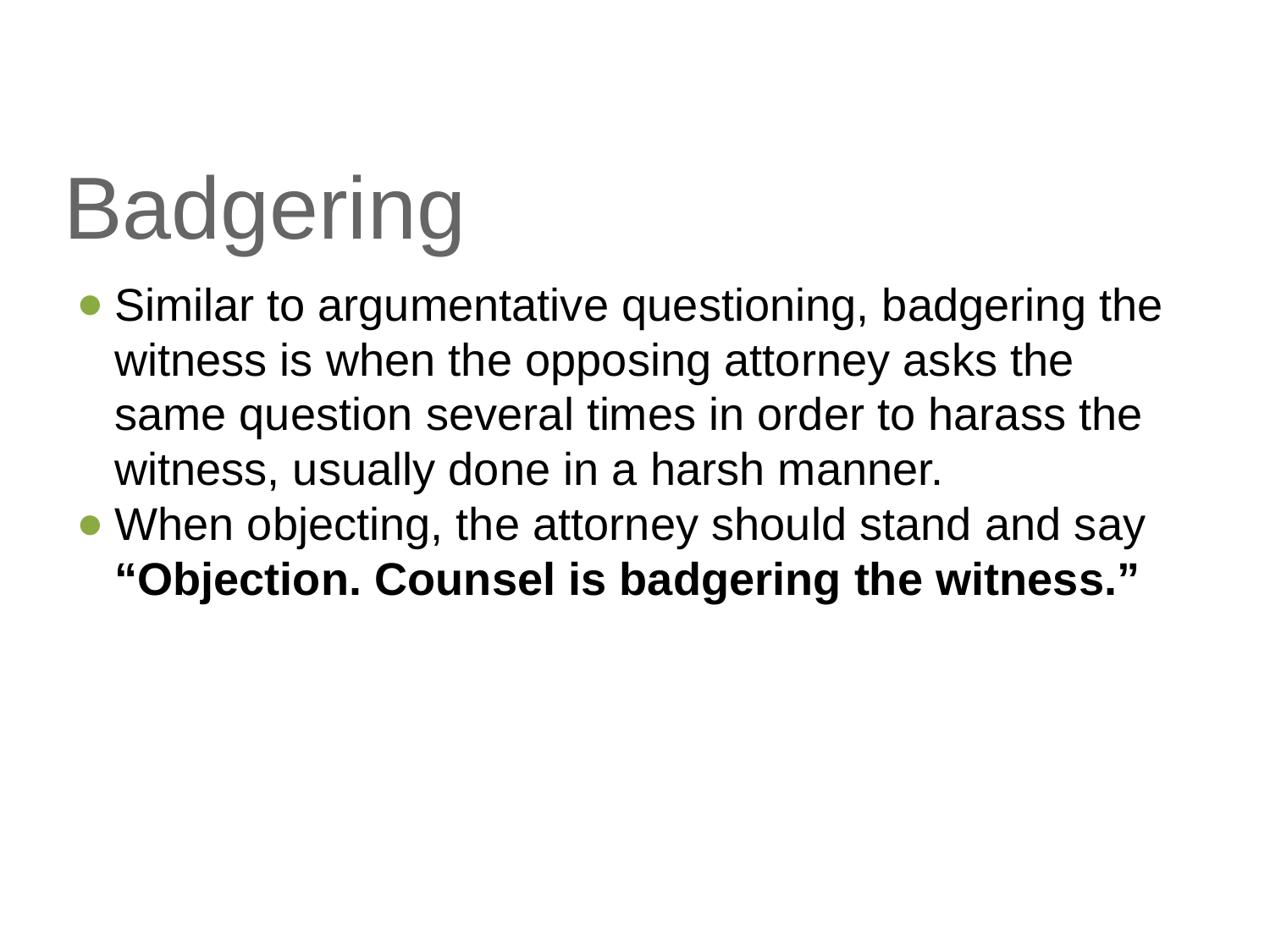

# Badgering
Similar to argumentative questioning, badgering the witness is when the opposing attorney asks the same question several times in order to harass the witness, usually done in a harsh manner.
When objecting, the attorney should stand and say “Objection. Counsel is badgering the witness.”